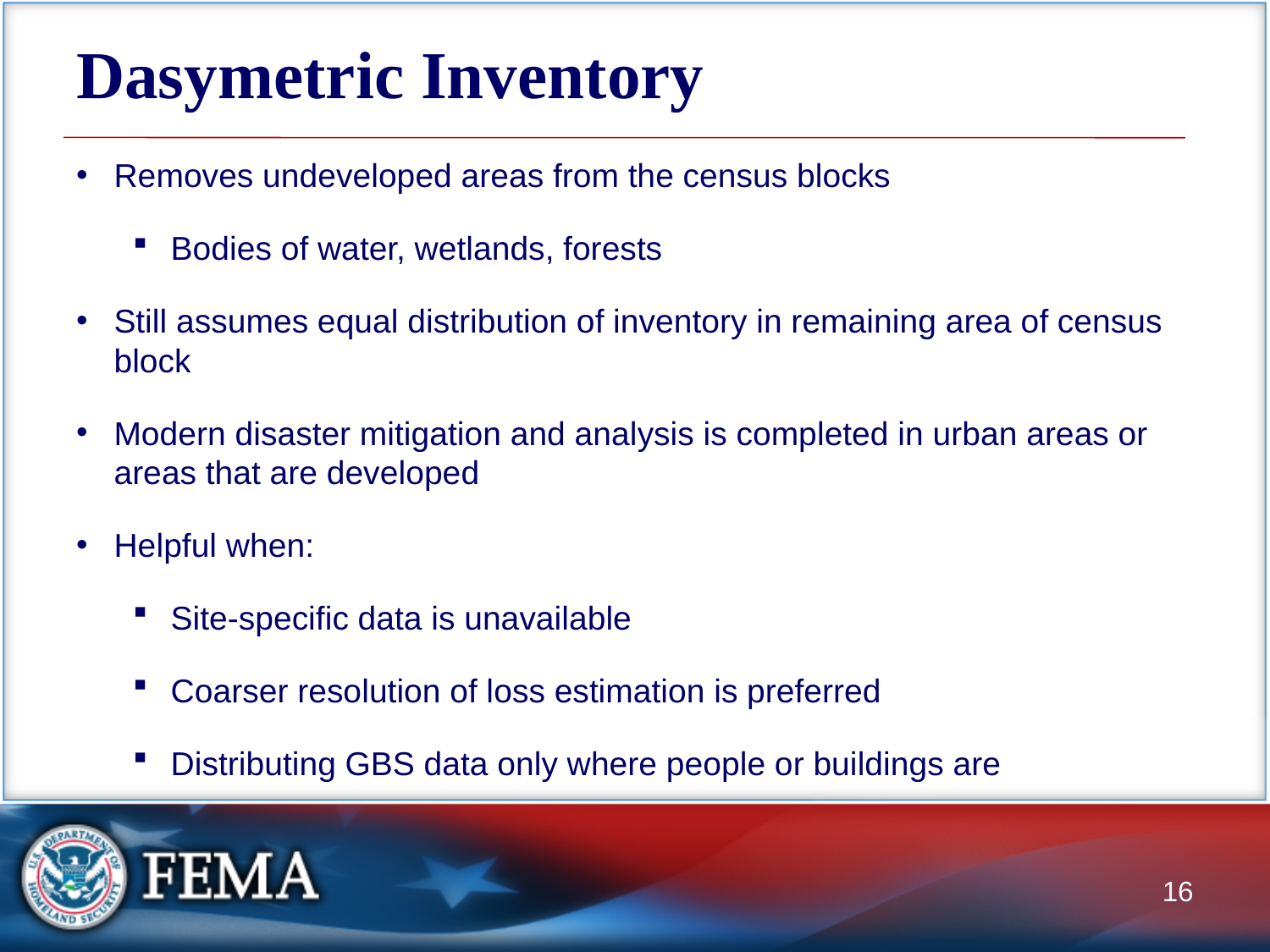

# Dasymetric Inventory
Removes undeveloped areas from the census blocks
Bodies of water, wetlands, forests
Still assumes equal distribution of inventory in remaining area of census block
Modern disaster mitigation and analysis is completed in urban areas or areas that are developed
Helpful when:
Site-specific data is unavailable
Coarser resolution of loss estimation is preferred
Distributing GBS data only where people or buildings are
16